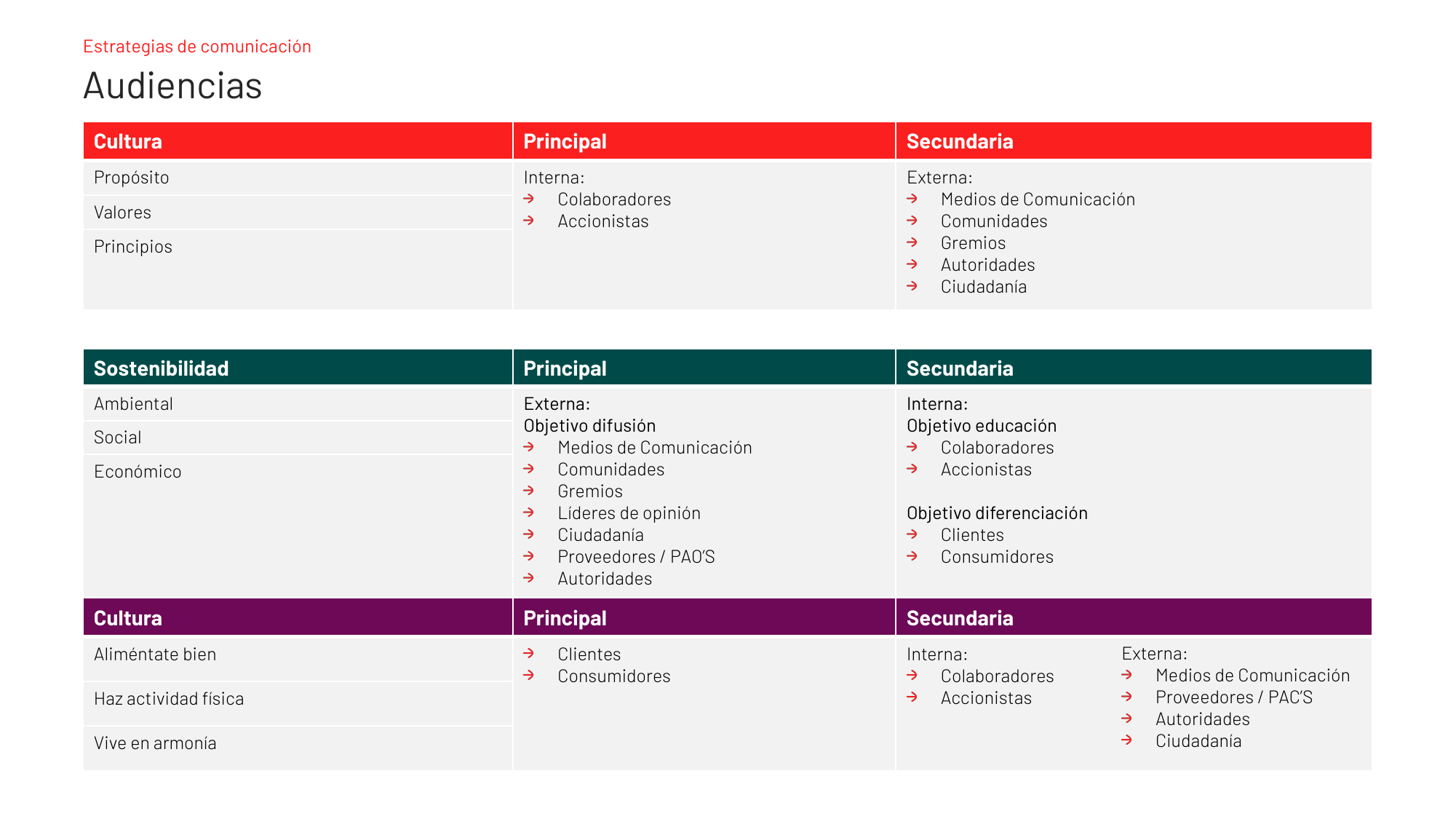

Estrategias de comunicación
# Audiencias
| Cultura | Principal | Secundaria |
| --- | --- | --- |
| Propósito | Interna: Colaboradores Accionistas | Externa: Medios de Comunicación Comunidades Gremios Autoridades Ciudadanía |
| Valores |  |  |
| Principios |  |  |
| Sostenibilidad | Principal | Secundaria |
| --- | --- | --- |
| Ambiental | Externa: Objetivo difusión Medios de Comunicación Comunidades Gremios Líderes de opinión Ciudadanía Proveedores / PAO’S Autoridades | Interna: Objetivo educación Colaboradores Accionistas Objetivo diferenciación Clientes Consumidores |
| Social |  |  |
| Económico |  |  |
| Cultura | Principal | Secundaria |
| --- | --- | --- |
| Aliméntate bien | Clientes Consumidores | Interna: Colaboradores Accionistas |
| Haz actividad física |  |  |
| Vive en armonía |  |  |
Externa:
Medios de Comunicación
Proveedores / PAC’S
Autoridades
Ciudadanía